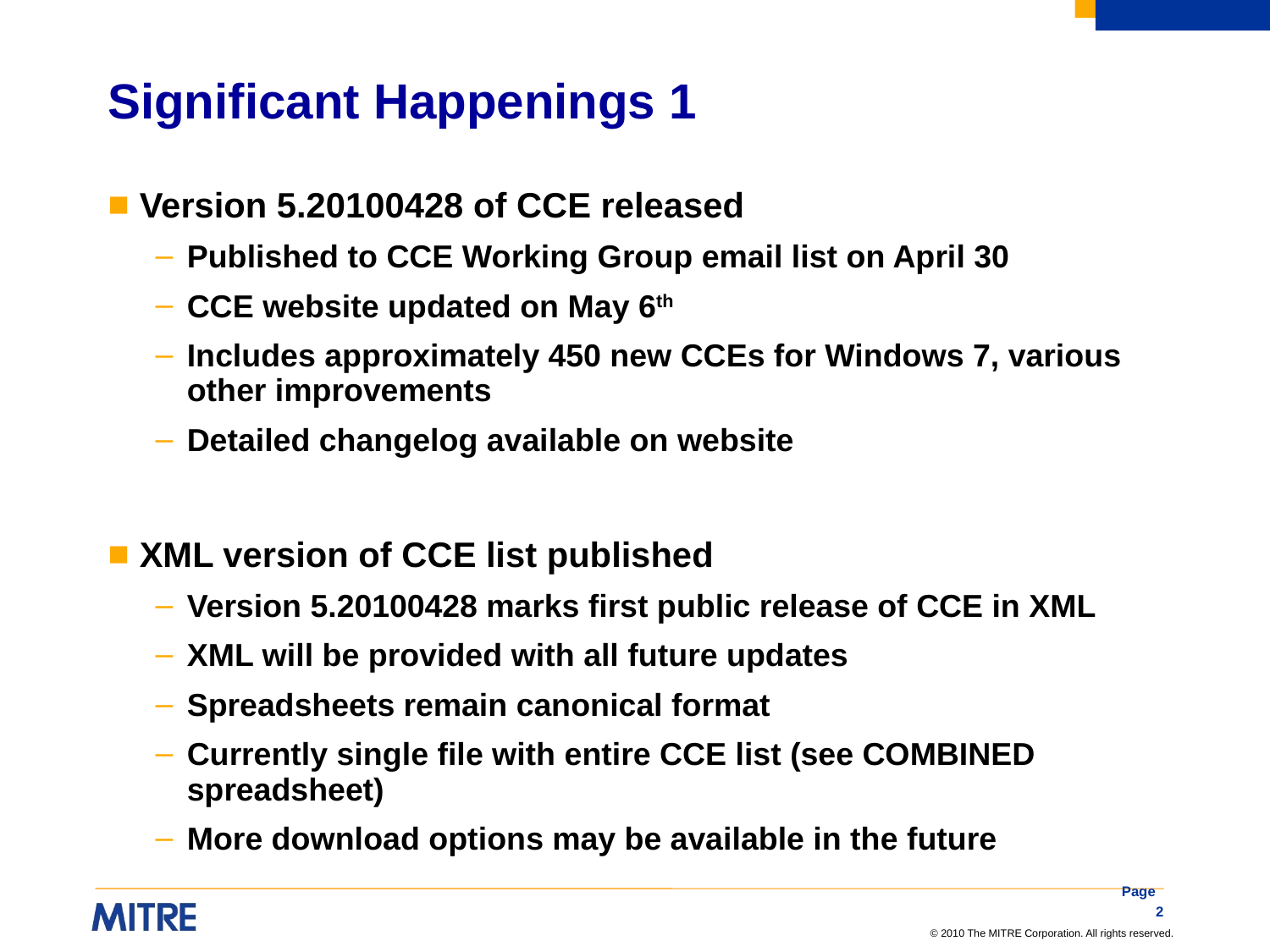

# Significant Happenings 1
Version 5.20100428 of CCE released
Published to CCE Working Group email list on April 30
CCE website updated on May 6th
Includes approximately 450 new CCEs for Windows 7, various other improvements
Detailed changelog available on website

XML version of CCE list published
Version 5.20100428 marks first public release of CCE in XML
XML will be provided with all future updates
Spreadsheets remain canonical format
Currently single file with entire CCE list (see COMBINED spreadsheet)
More download options may be available in the future

Page  2